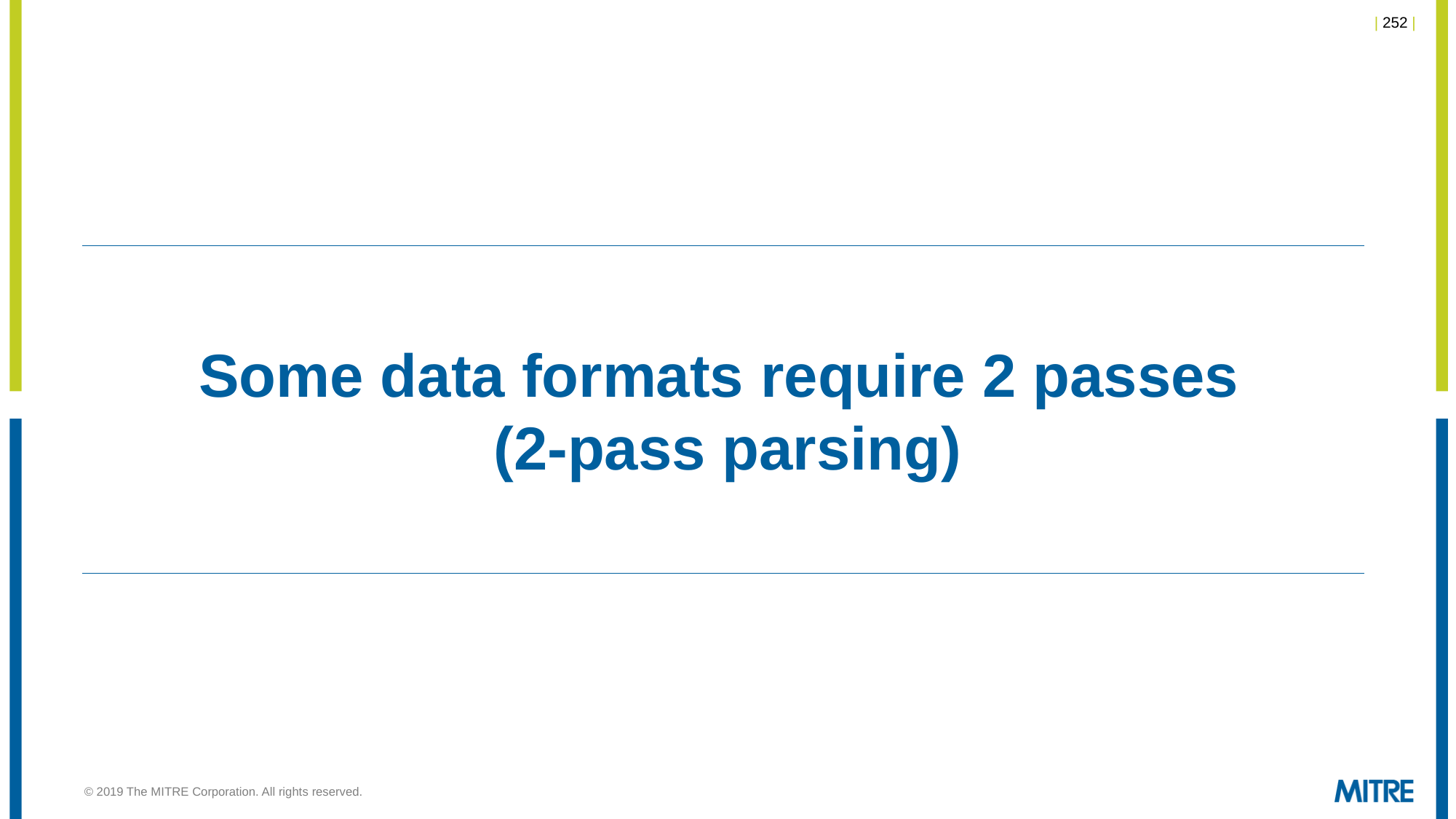

# Some data formats require 2 passes (2-pass parsing)
© 2019 The MITRE Corporation. All rights reserved.